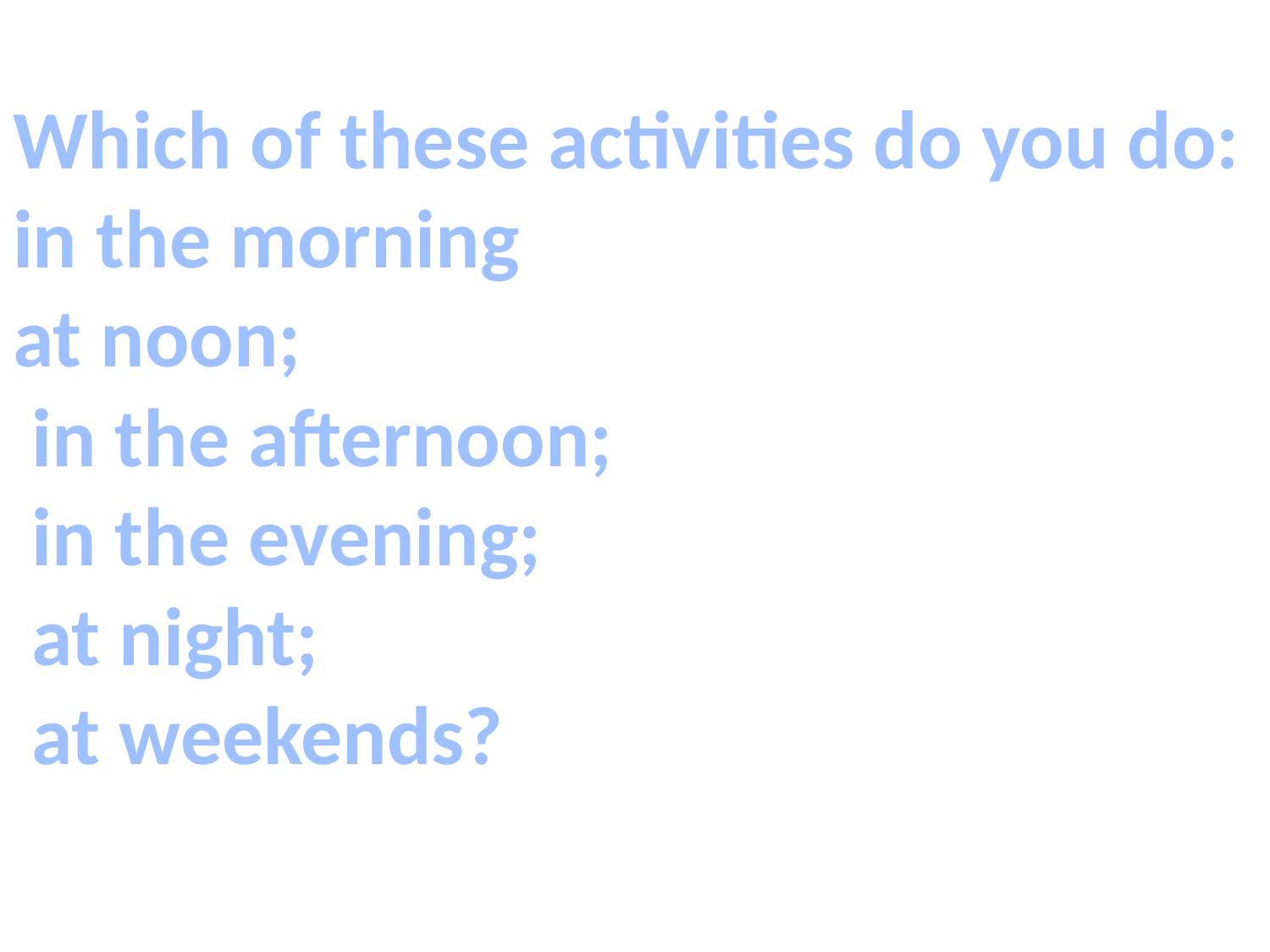

Which of these activities do you do:
in the morning
at noon;
 in the afternoon;
 in the evening;
 at night;
 at weekends?